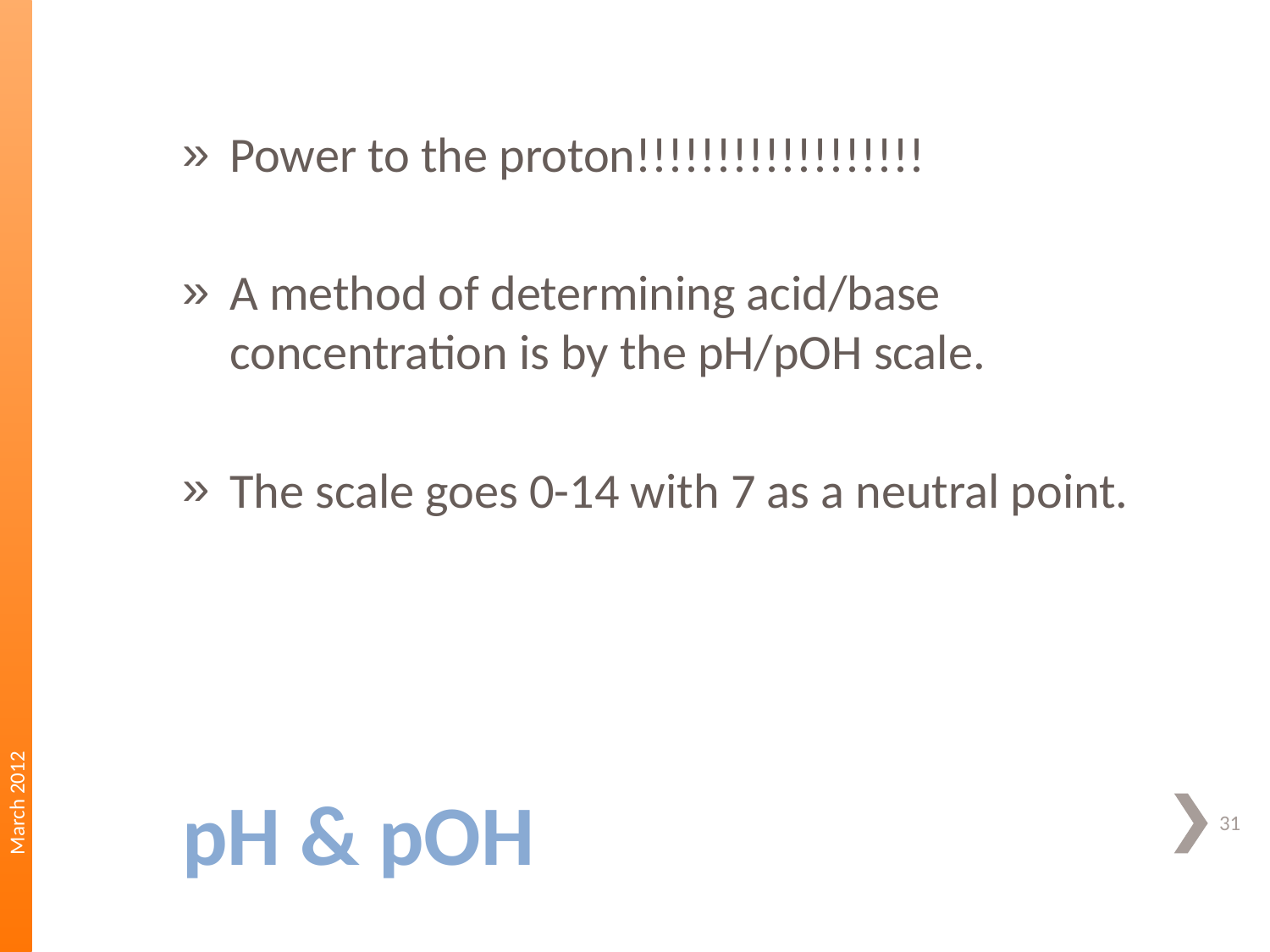

Power to the proton!!!!!!!!!!!!!!!!!!

A method of determining acid/base concentration is by the pH/pOH scale.

The scale goes 0-14 with 7 as a neutral point.

March 2012
# pH & pOH
31